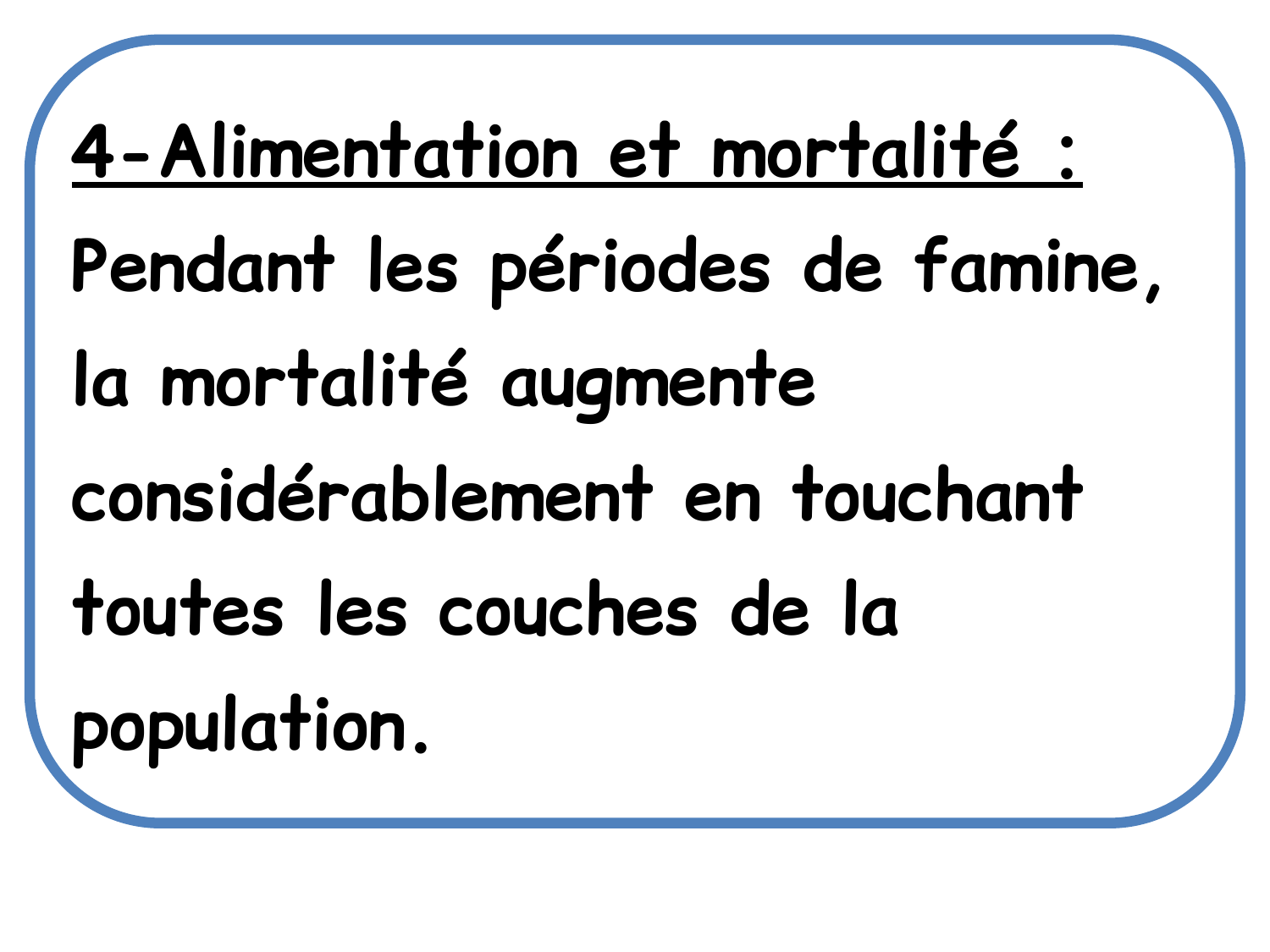

4-Alimentation et mortalité :
Pendant les périodes de famine, la mortalité augmente considérablement en touchant toutes les couches de la population.